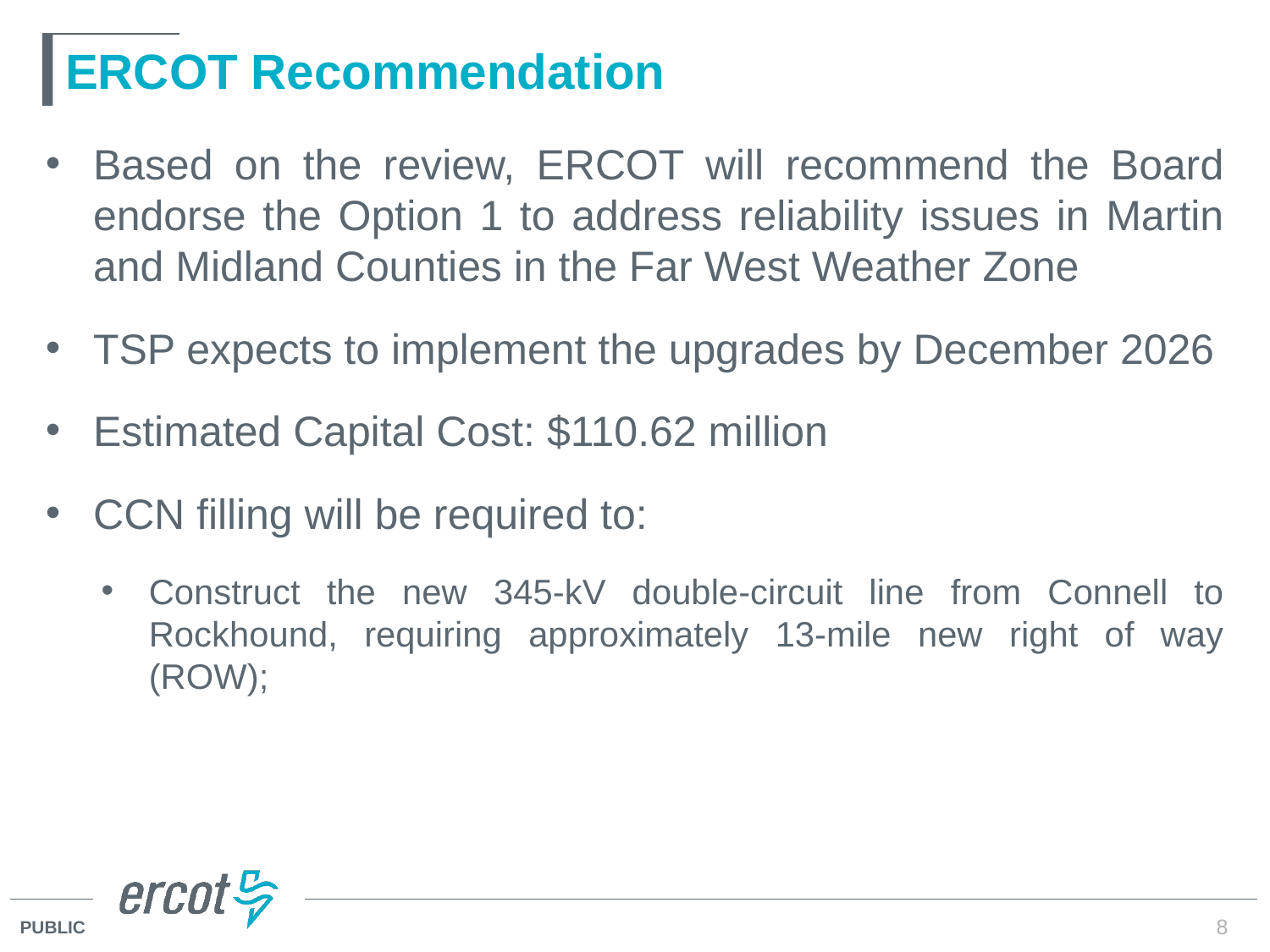

# ERCOT Recommendation
Based on the review, ERCOT will recommend the Board endorse the Option 1 to address reliability issues in Martin and Midland Counties in the Far West Weather Zone
TSP expects to implement the upgrades by December 2026
Estimated Capital Cost: $110.62 million
CCN filling will be required to:
Construct the new 345-kV double-circuit line from Connell to Rockhound, requiring approximately 13-mile new right of way (ROW);

8